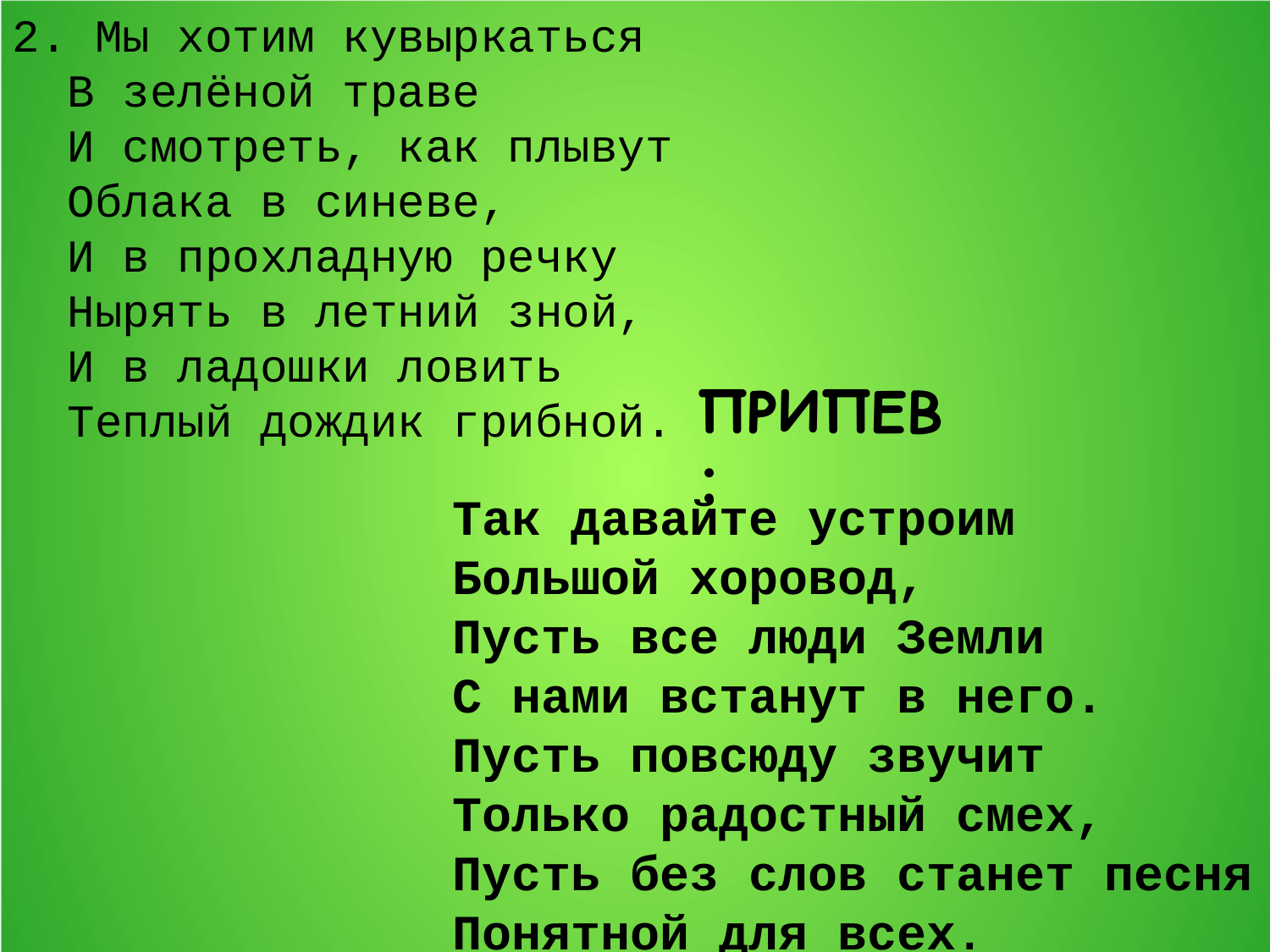

2. Мы хотим кувыркаться
  В зелёной траве
  И смотреть, как плывут
  Облака в синеве,
  И в прохладную речку
  Нырять в летний зной,
  И в ладошки ловить
  Теплый дождик грибной.

ПРИПЕВ:
Так давайте устроим
Большой хоровод,
Пусть все люди Земли
С нами встанут в него.
Пусть повсюду звучит
Только радостный смех,
Пусть без слов станет песня
Понятной для всех.